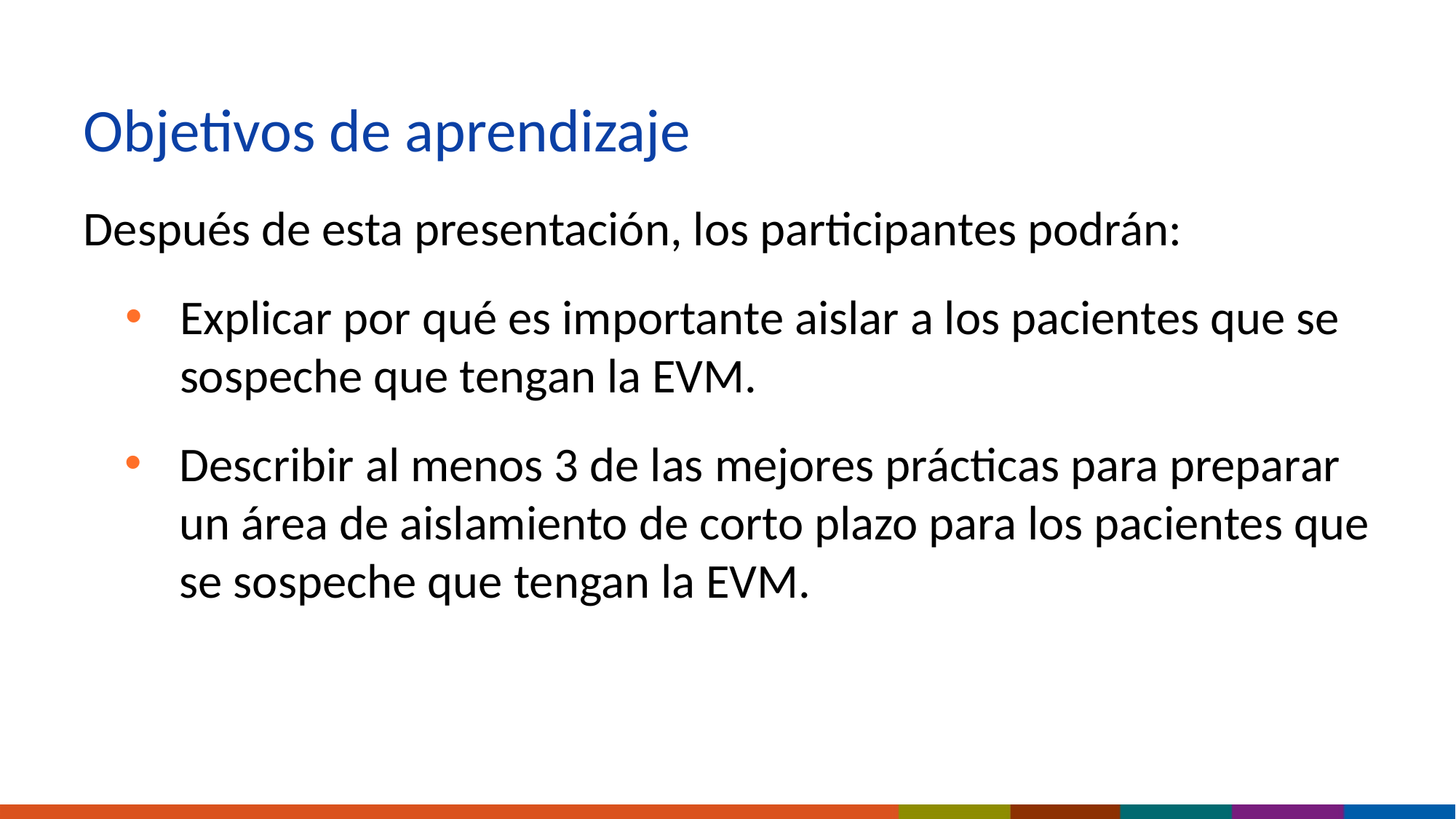

# Objetivos de aprendizaje
Después de esta presentación, los participantes podrán:
Explicar por qué es importante aislar a los pacientes que se sospeche que tengan la EVM.
Describir al menos 3 de las mejores prácticas para preparar un área de aislamiento de corto plazo para los pacientes que se sospeche que tengan la EVM.